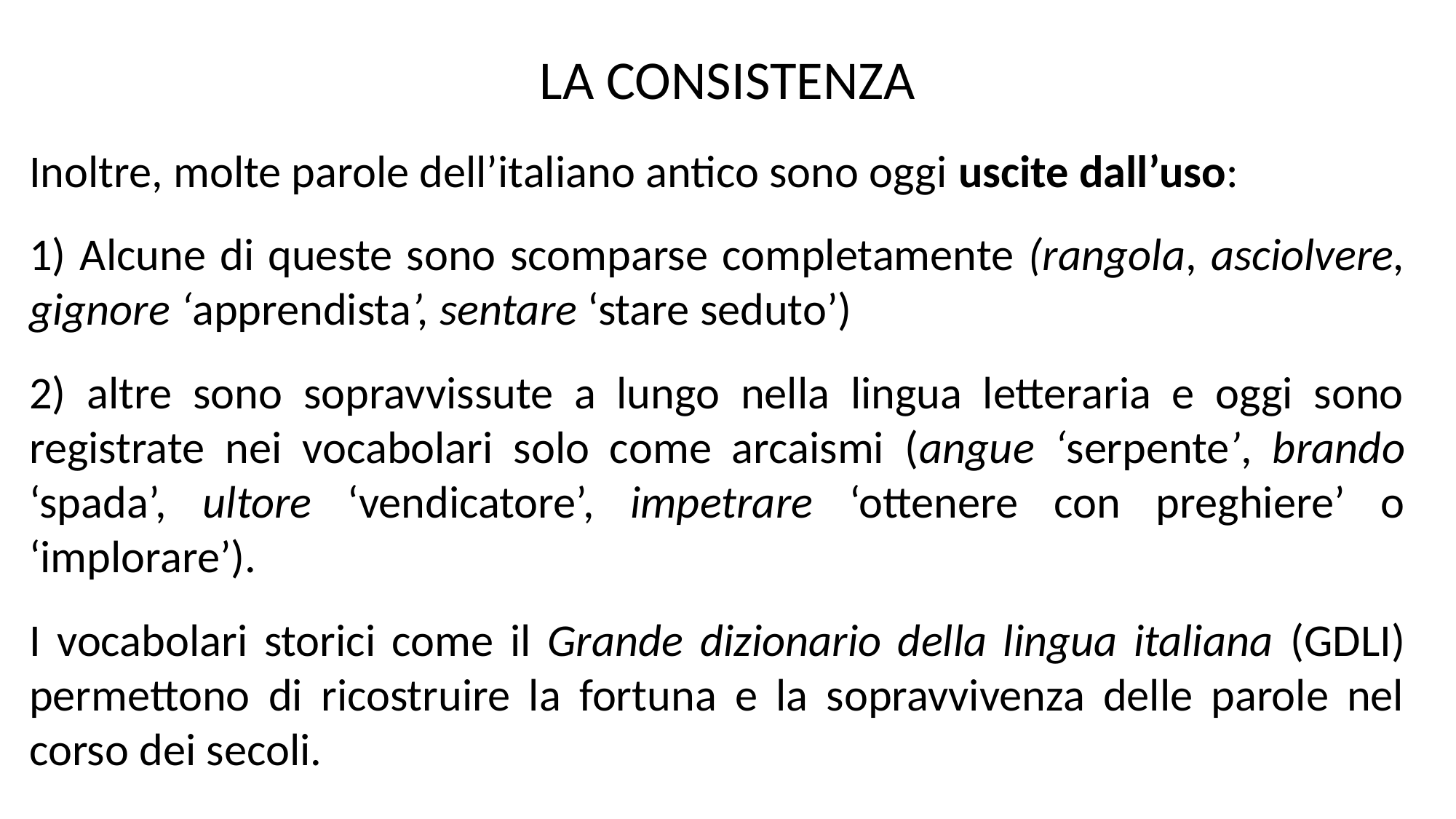

LA CONSISTENZA
Inoltre, molte parole dell’italiano antico sono oggi uscite dall’uso:

1) Alcune di queste sono scomparse completamente (rangola, asciolvere, gignore ‘apprendista’, sentare ‘stare seduto’)

2) altre sono sopravvissute a lungo nella lingua letteraria e oggi sono registrate nei vocabolari solo come arcaismi (angue ‘serpente’, brando ‘spada’, ultore ‘vendicatore’, impetrare ‘ottenere con preghiere’ o ‘implorare’).

I vocabolari storici come il Grande dizionario della lingua italiana (GDLI) permettono di ricostruire la fortuna e la sopravvivenza delle parole nel corso dei secoli.